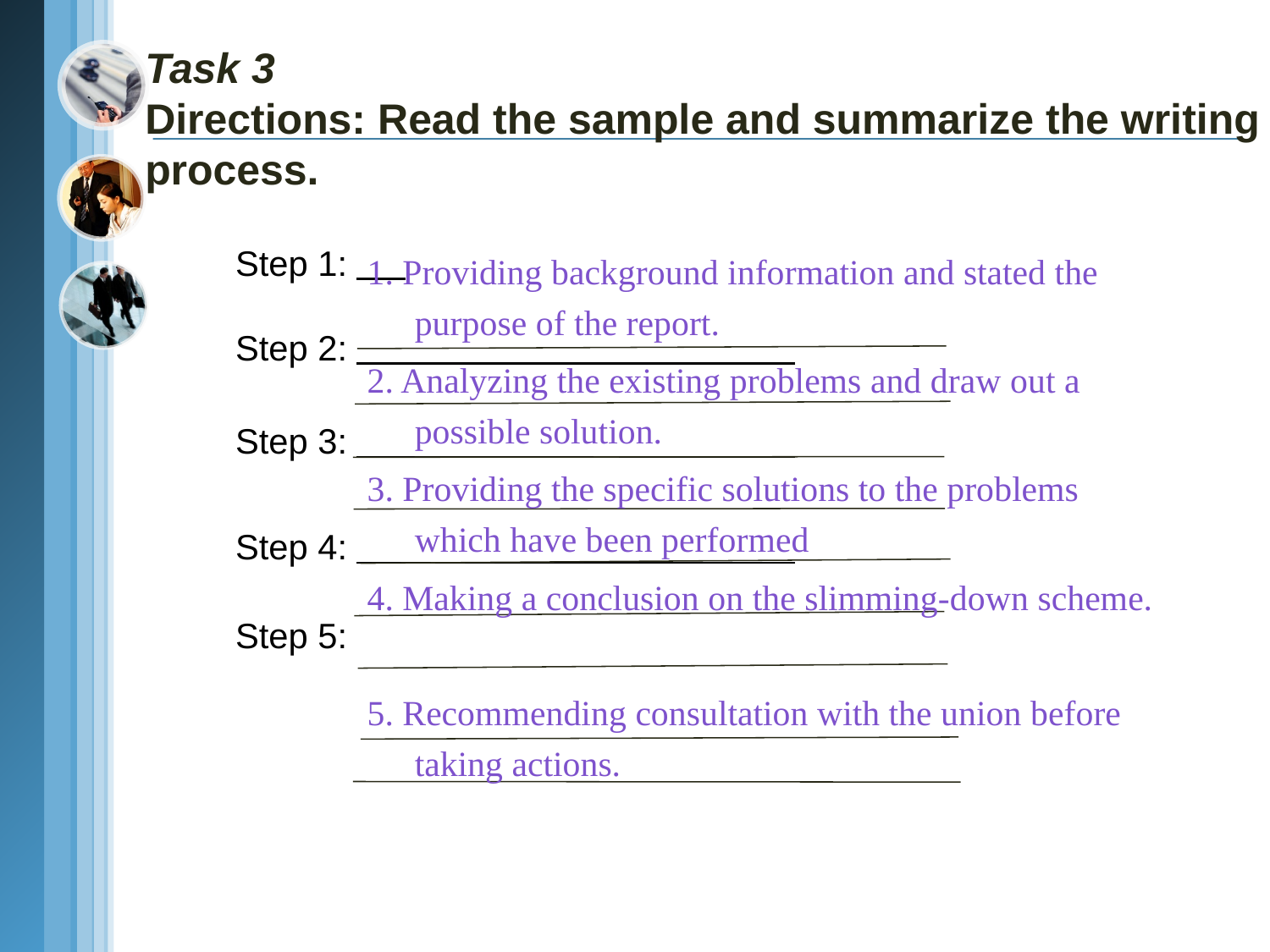

Task 3
Directions: Read the sample and summarize the writing process.

      Step 1:
      Step 2:
      Step 3:
      Step 4:
      Step 5:
1. Providing background information and stated the purpose of the report.
2. Analyzing the existing problems and draw out a possible solution.
3. Providing the specific solutions to the problems which have been performed
4. Making a conclusion on the slimming-down scheme.

5. Recommending consultation with the union before taking actions.